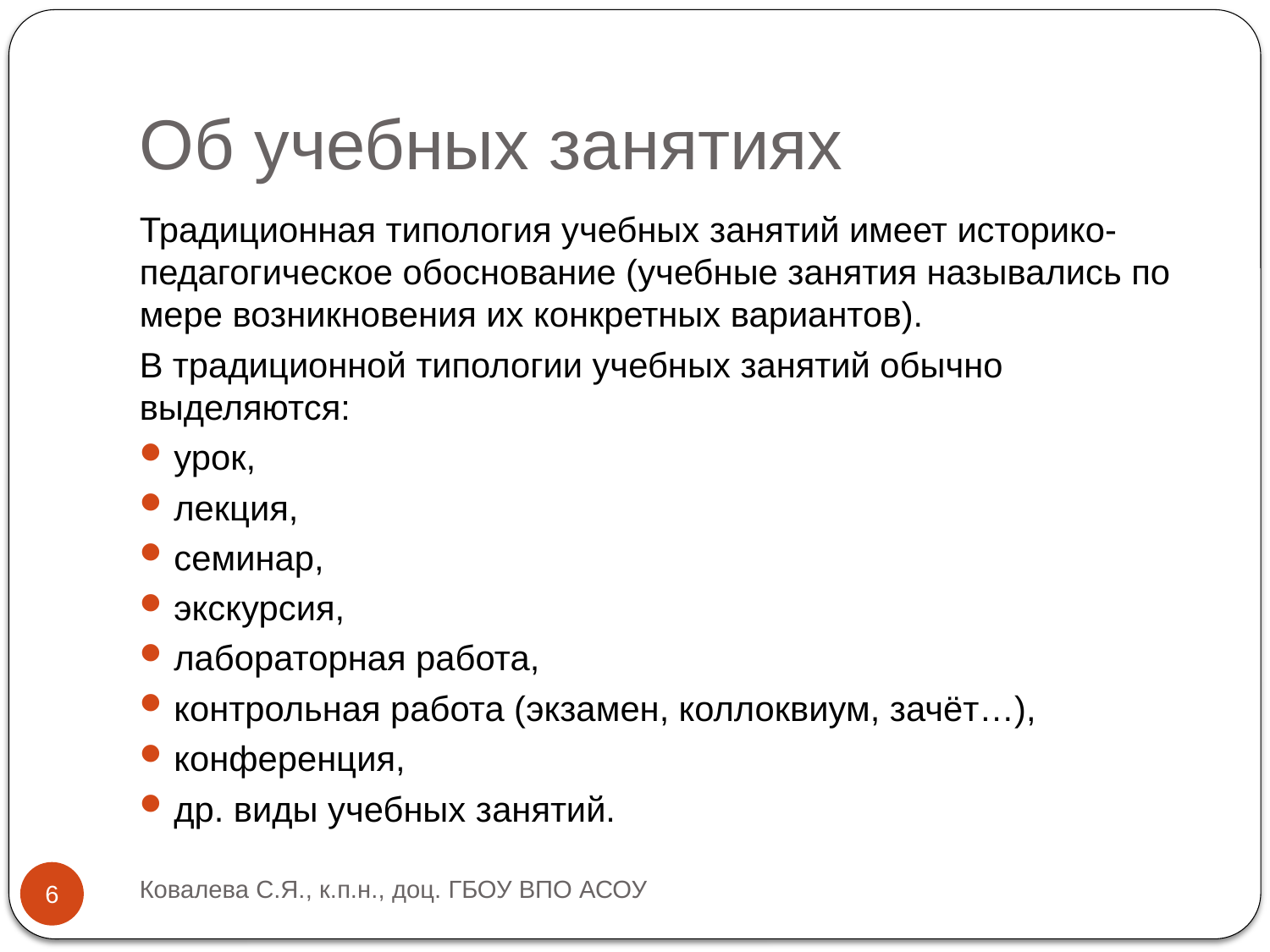

# Об учебных занятиях
Традиционная типология учебных занятий имеет историко-педагогическое обоснование (учебные занятия назывались по мере возникновения их конкретных вариантов).
В традиционной типологии учебных занятий обычно выделяются:
урок,
лекция,
семинар,
экскурсия,
лабораторная работа,
контрольная работа (экзамен, коллоквиум, зачёт…),
конференция,
др. виды учебных занятий.

Ковалева С.Я., к.п.н., доц. ГБОУ ВПО АСОУ
6